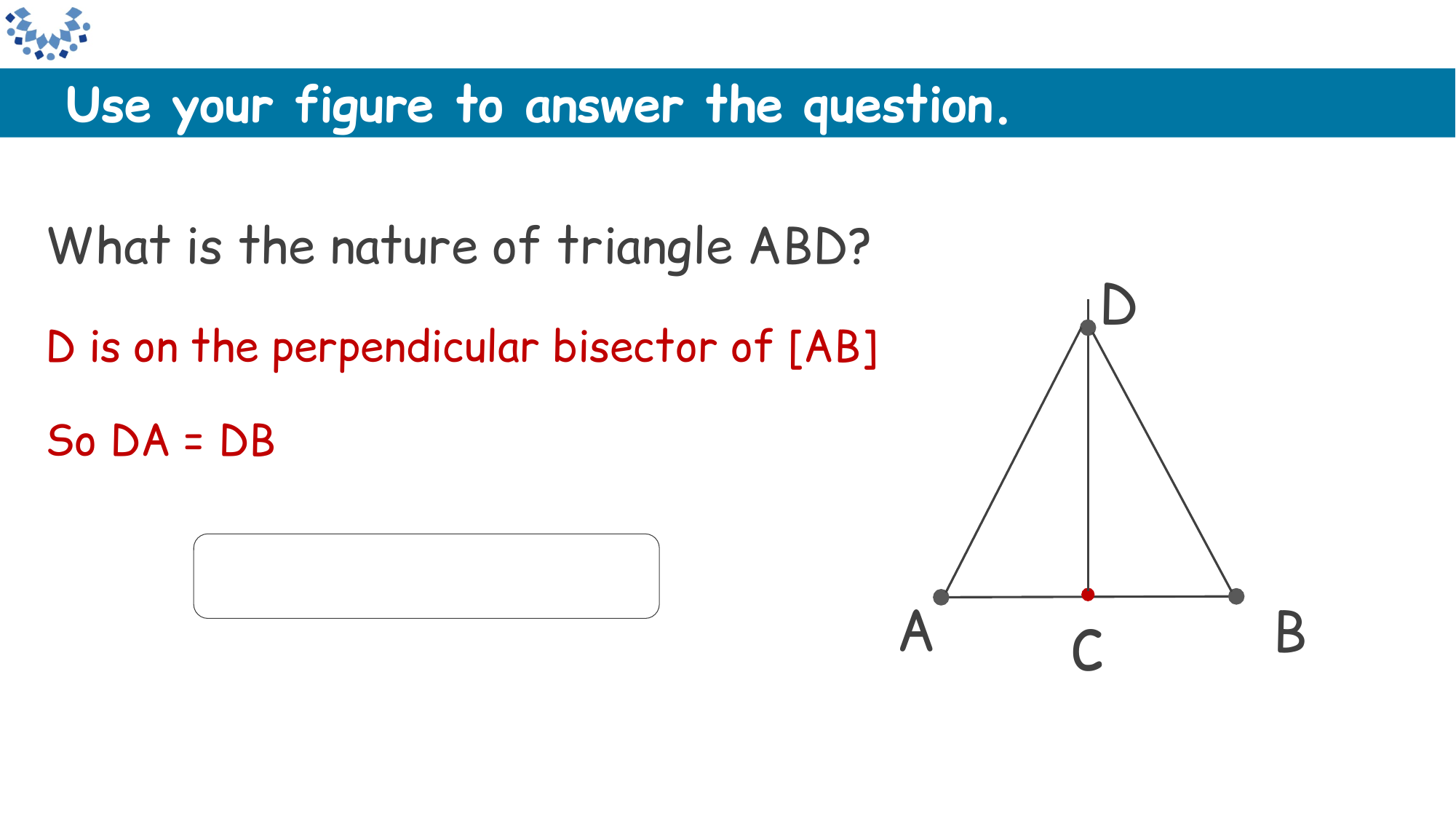

Use your figure to answer the question.
What is the nature of triangle ABD?
D
D is on the perpendicular bisector of [AB]
So DA = DB

Isosceles Triangle

A

B
C